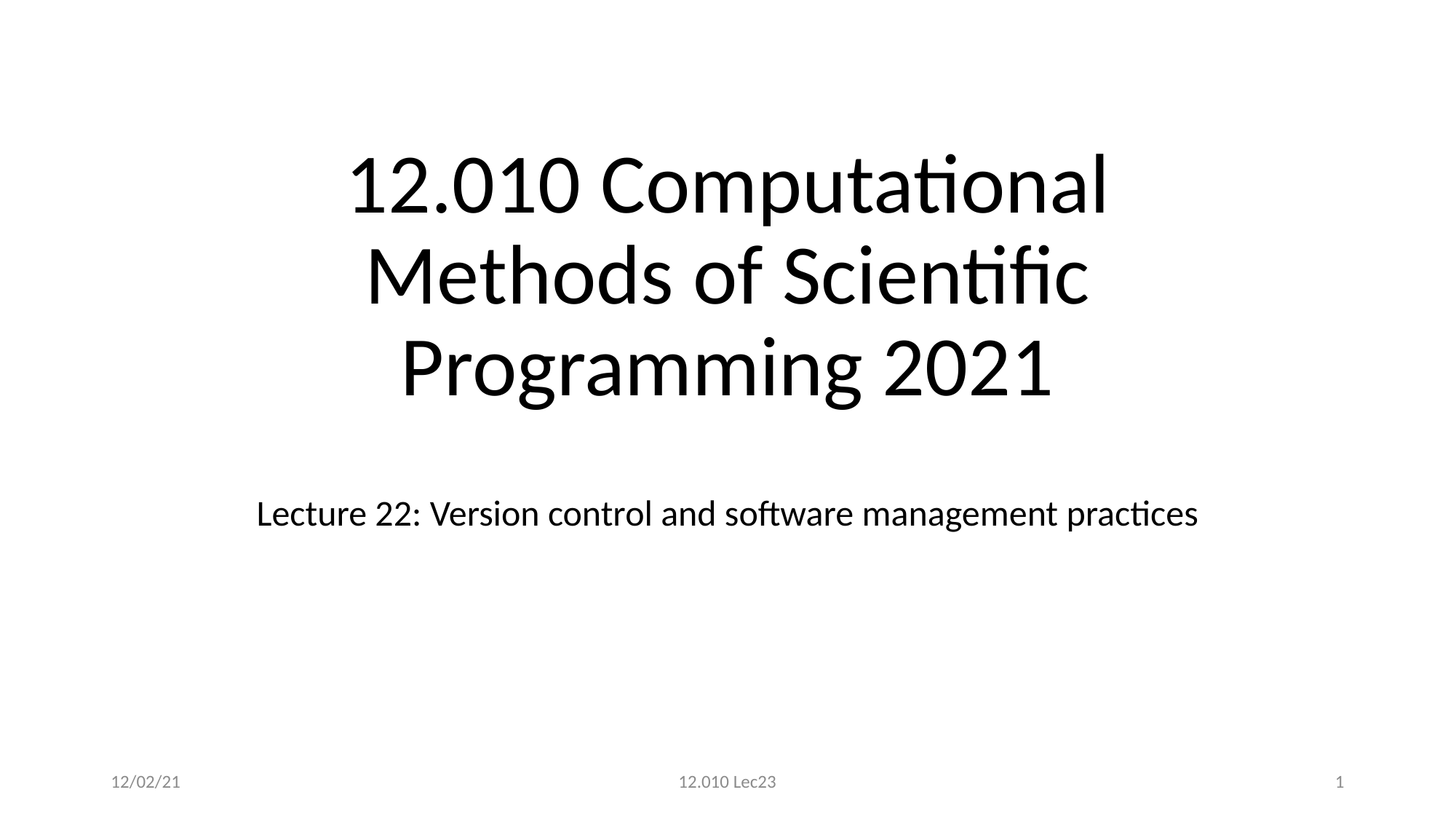

# 12.010 Computational Methods of Scientific Programming 2021

Lecture 22: Version control and software management practices
12/02/21
12.010 Lec23
1